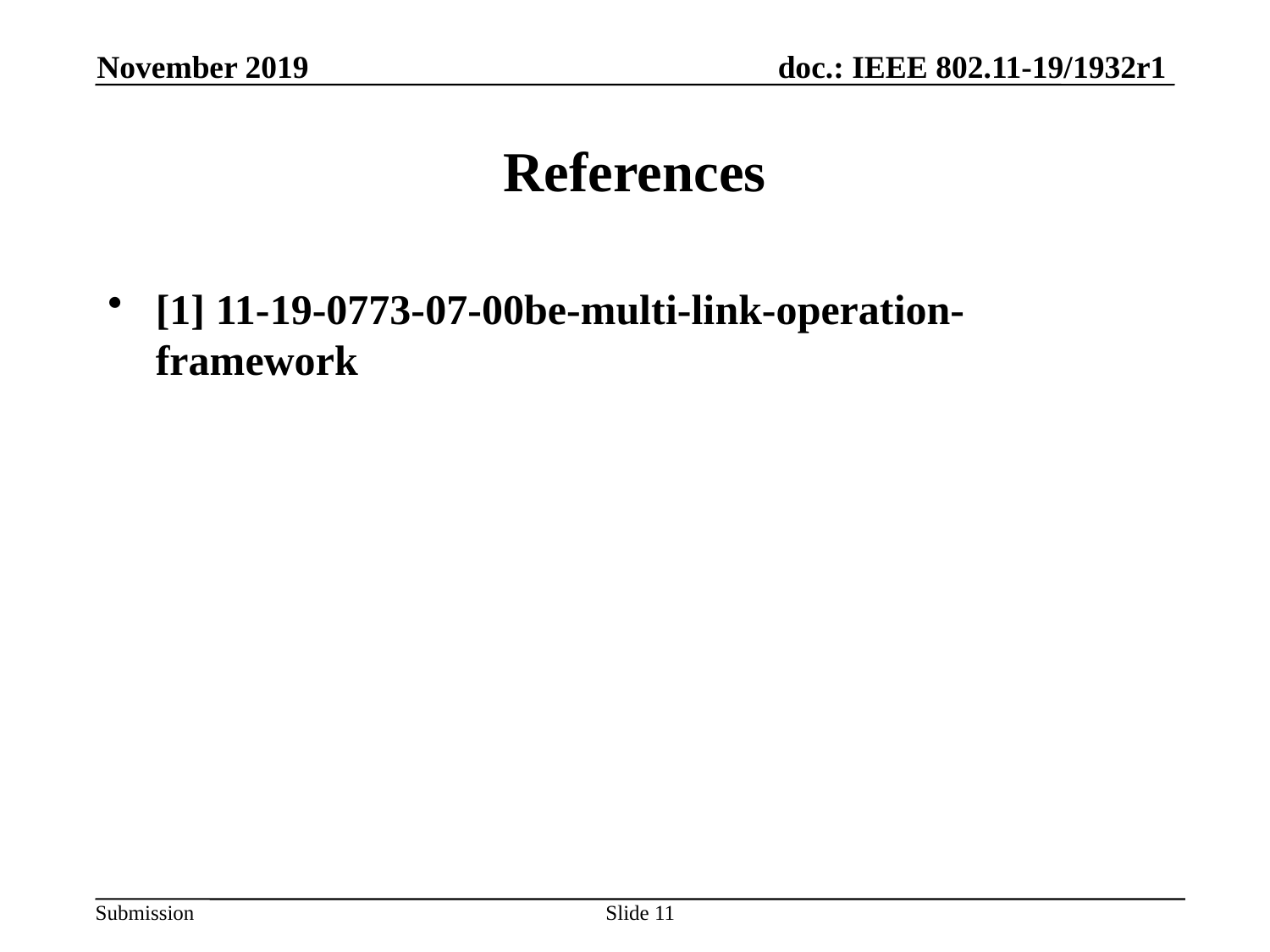

November 2019
# References
[1] 11-19-0773-07-00be-multi-link-operation-framework
Slide 11
Cheng Chen, Intel